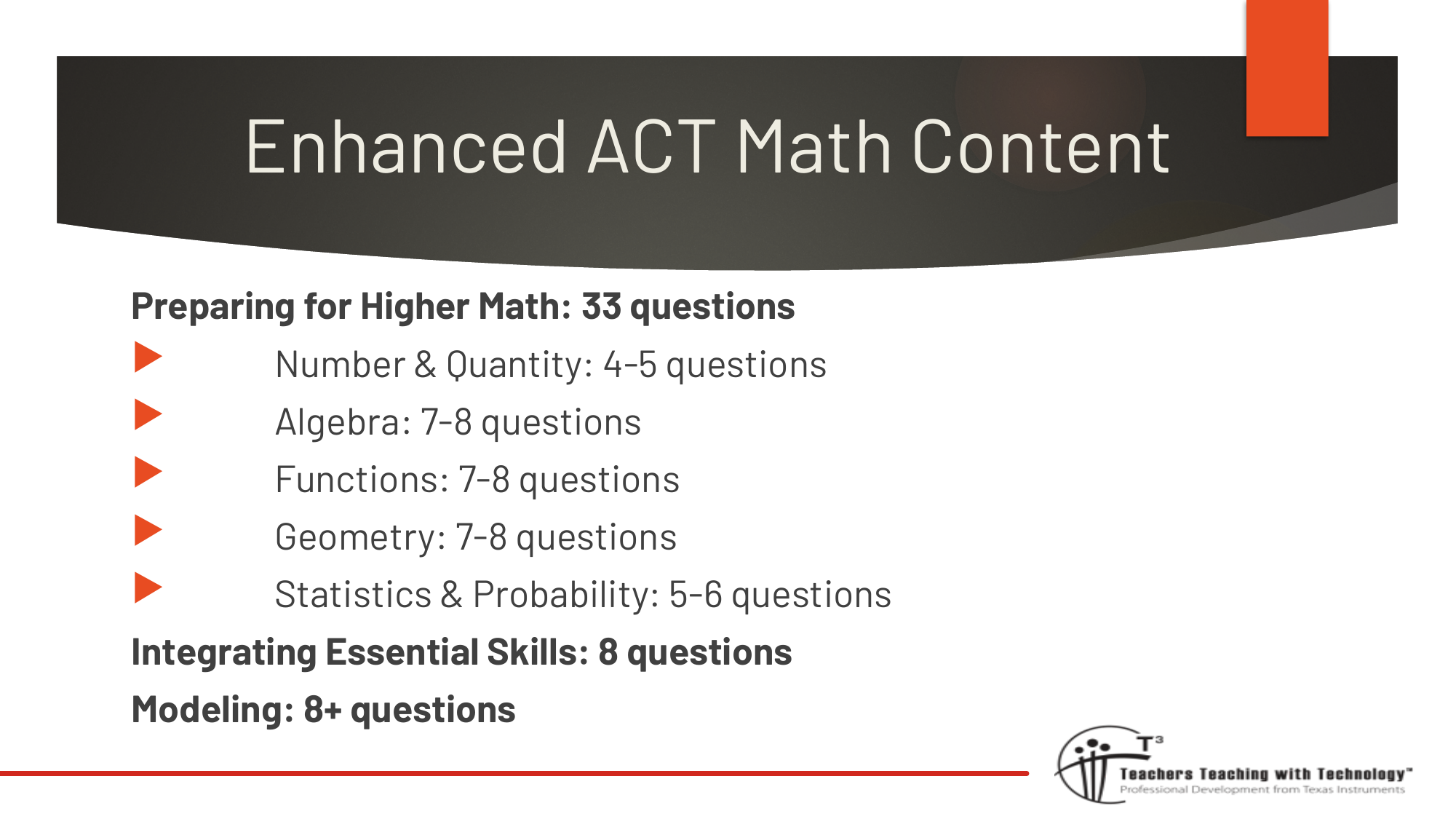

# Enhanced ACT Math Content
Preparing for Higher Math: 33 questions
	Number & Quantity: 4-5 questions
	Algebra: 7-8 questions
	Functions: 7-8 questions
	Geometry: 7-8 questions
	Statistics & Probability: 5-6 questions
Integrating Essential Skills: 8 questions
Modeling: 8+ questions